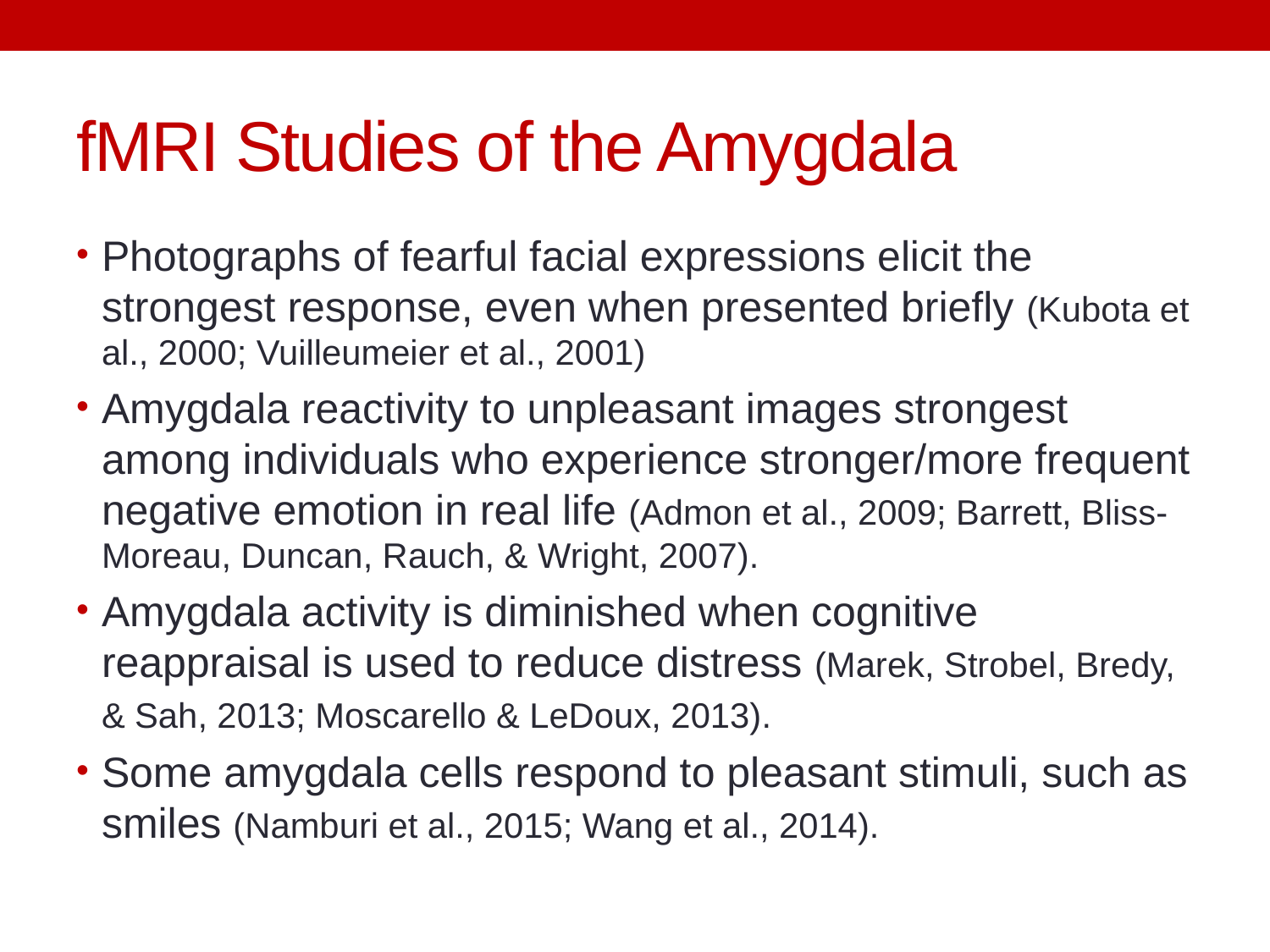

# fMRI Studies of the Amygdala
Photographs of fearful facial expressions elicit the strongest response, even when presented briefly (Kubota et al., 2000; Vuilleumeier et al., 2001)
Amygdala reactivity to unpleasant images strongest among individuals who experience stronger/more frequent negative emotion in real life (Admon et al., 2009; Barrett, Bliss-Moreau, Duncan, Rauch, & Wright, 2007).
Amygdala activity is diminished when cognitive reappraisal is used to reduce distress (Marek, Strobel, Bredy, & Sah, 2013; Moscarello & LeDoux, 2013).
Some amygdala cells respond to pleasant stimuli, such as smiles (Namburi et al., 2015; Wang et al., 2014).